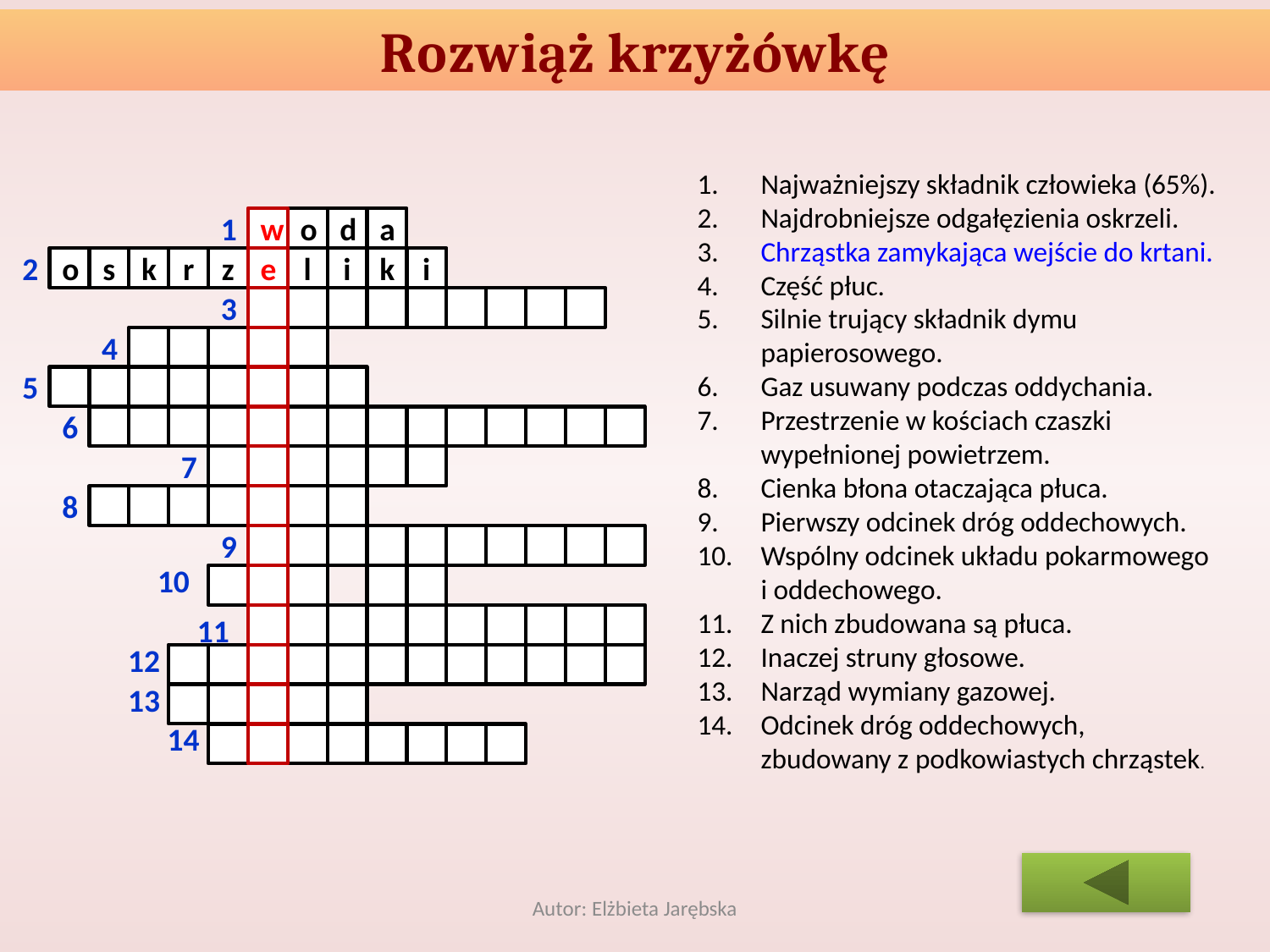

Rozwiąż krzyżówkę
Najważniejszy składnik człowieka (65%).
Najdrobniejsze odgałęzienia oskrzeli.
Chrząstka zamykająca wejście do krtani.
Część płuc.
Silnie trujący składnik dymu papierosowego.
Gaz usuwany podczas oddychania.
Przestrzenie w kościach czaszki wypełnionej powietrzem.
Cienka błona otaczająca płuca.
Pierwszy odcinek dróg oddechowych.
Wspólny odcinek układu pokarmowego i oddechowego.
Z nich zbudowana są płuca.
Inaczej struny głosowe.
Narząd wymiany gazowej.
Odcinek dróg oddechowych, zbudowany z podkowiastych chrząstek.
1
w
o
d
a
2
o
s
k
r
z
e
l
i
k
i
3

4

5

6

7

8

9

10

11

12

13

14

Autor: Elżbieta Jarębska